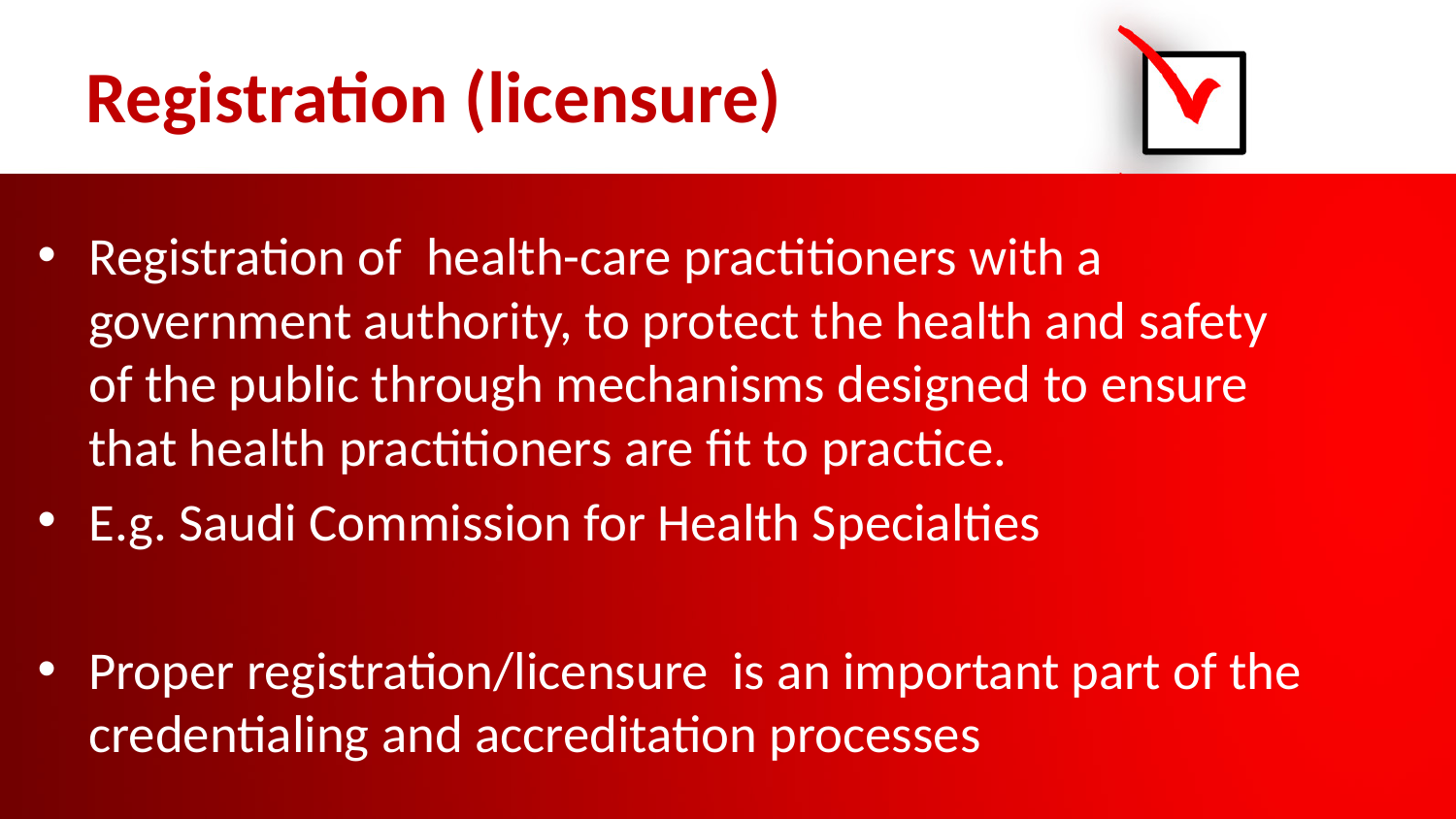

# Registration (licensure)
Registration of  health-care practitioners with a government authority, to protect the health and safety of the public through mechanisms designed to ensure that health practitioners are fit to practice.
E.g. Saudi Commission for Health Specialties

Proper registration/licensure  is an important part of the credentialing and accreditation processes